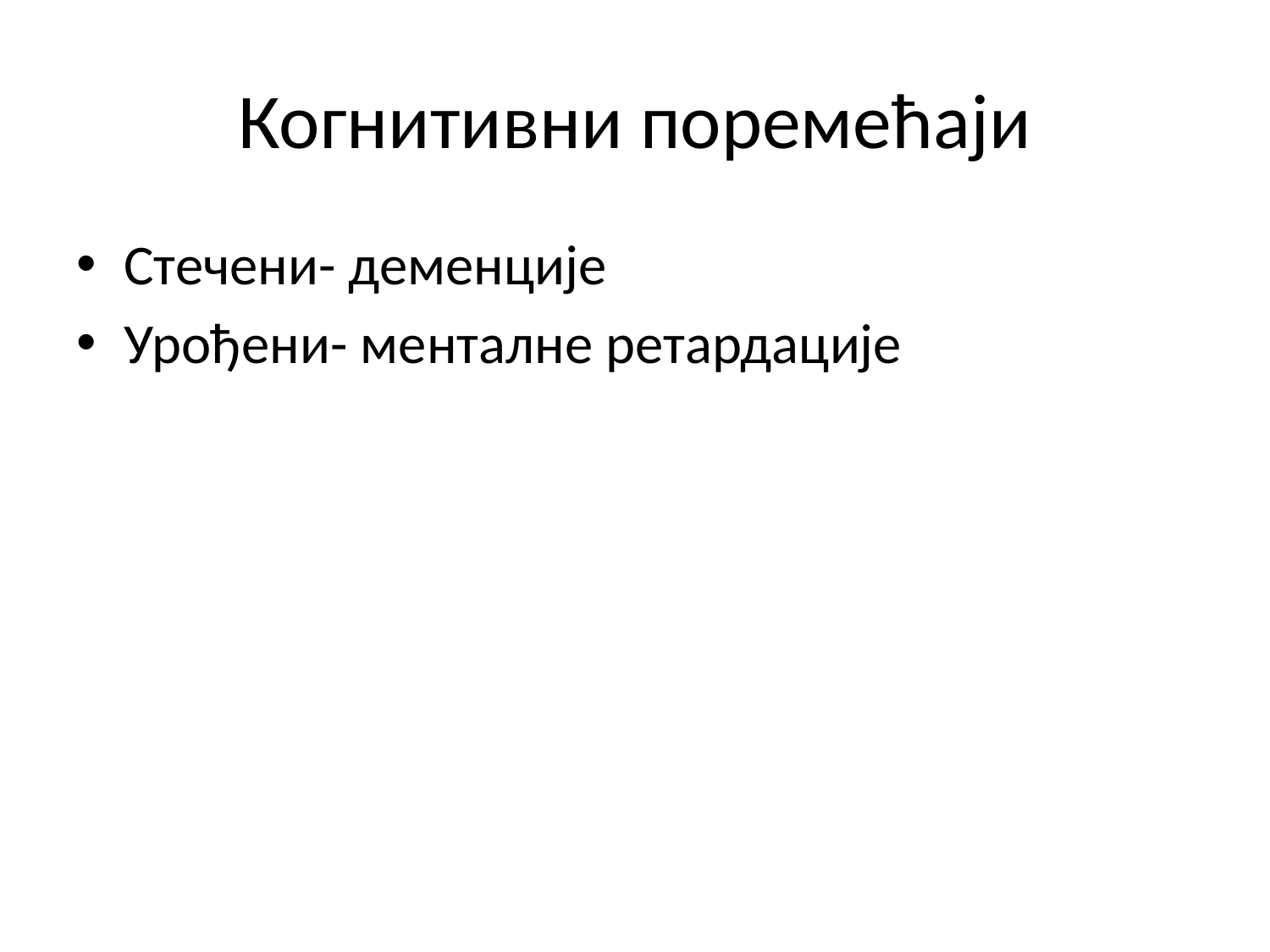

# Когнитивни поремећаји
Стечени- деменције
Урођени- менталне ретардације